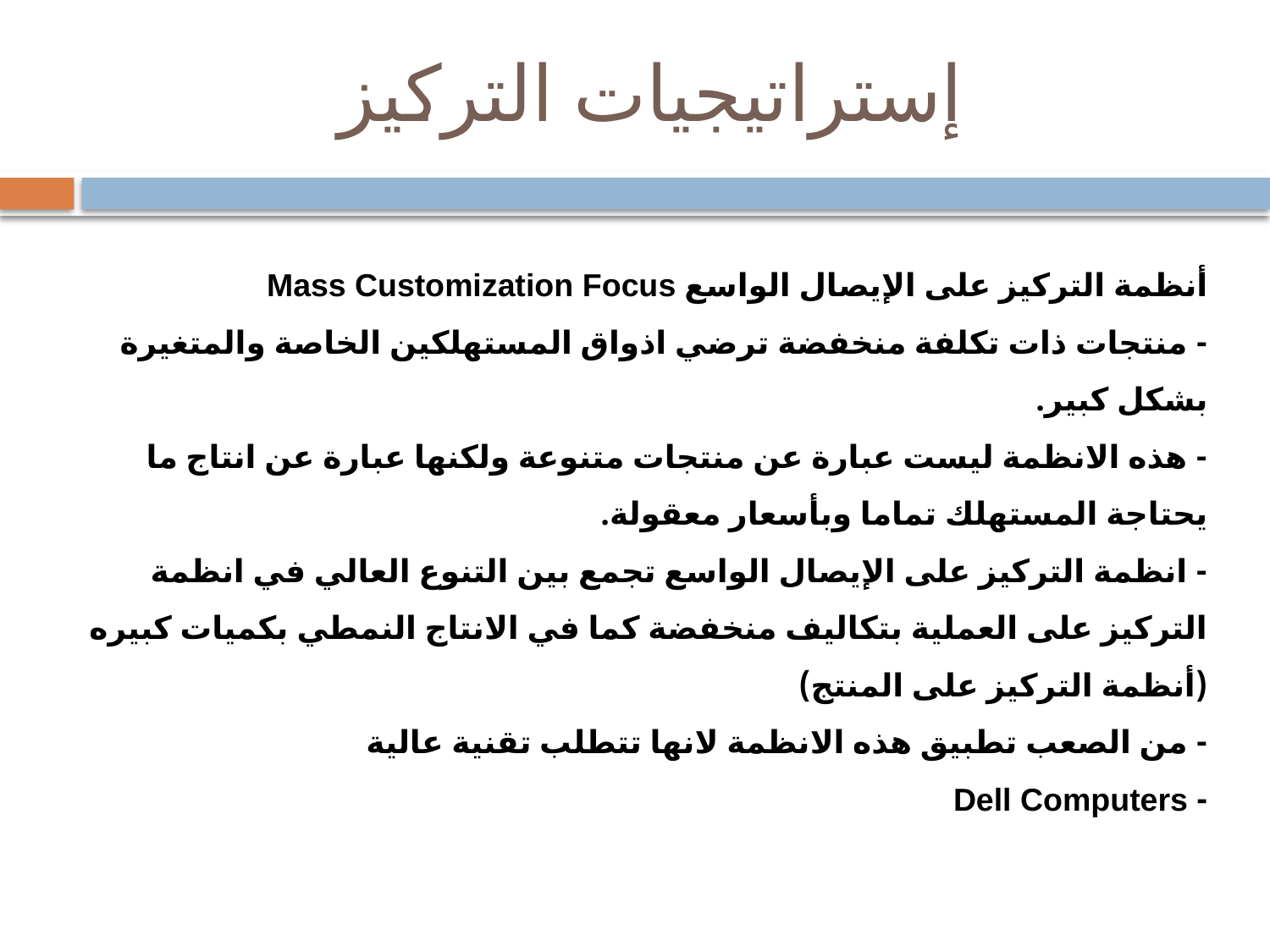

# إستراتيجيات التركيز

أنظمة التركيز على الإيصال الواسع Mass Customization Focus
- منتجات ذات تكلفة منخفضة ترضي اذواق المستهلكين الخاصة والمتغيرة بشكل كبير.
- هذه الانظمة ليست عبارة عن منتجات متنوعة ولكنها عبارة عن انتاج ما يحتاجة المستهلك تماما وبأسعار معقولة.
- انظمة التركيز على الإيصال الواسع تجمع بين التنوع العالي في انظمة التركيز على العملية بتكاليف منخفضة كما في الانتاج النمطي بكميات كبيره (أنظمة التركيز على المنتج)
- من الصعب تطبيق هذه الانظمة لانها تتطلب تقنية عالية
- Dell Computers